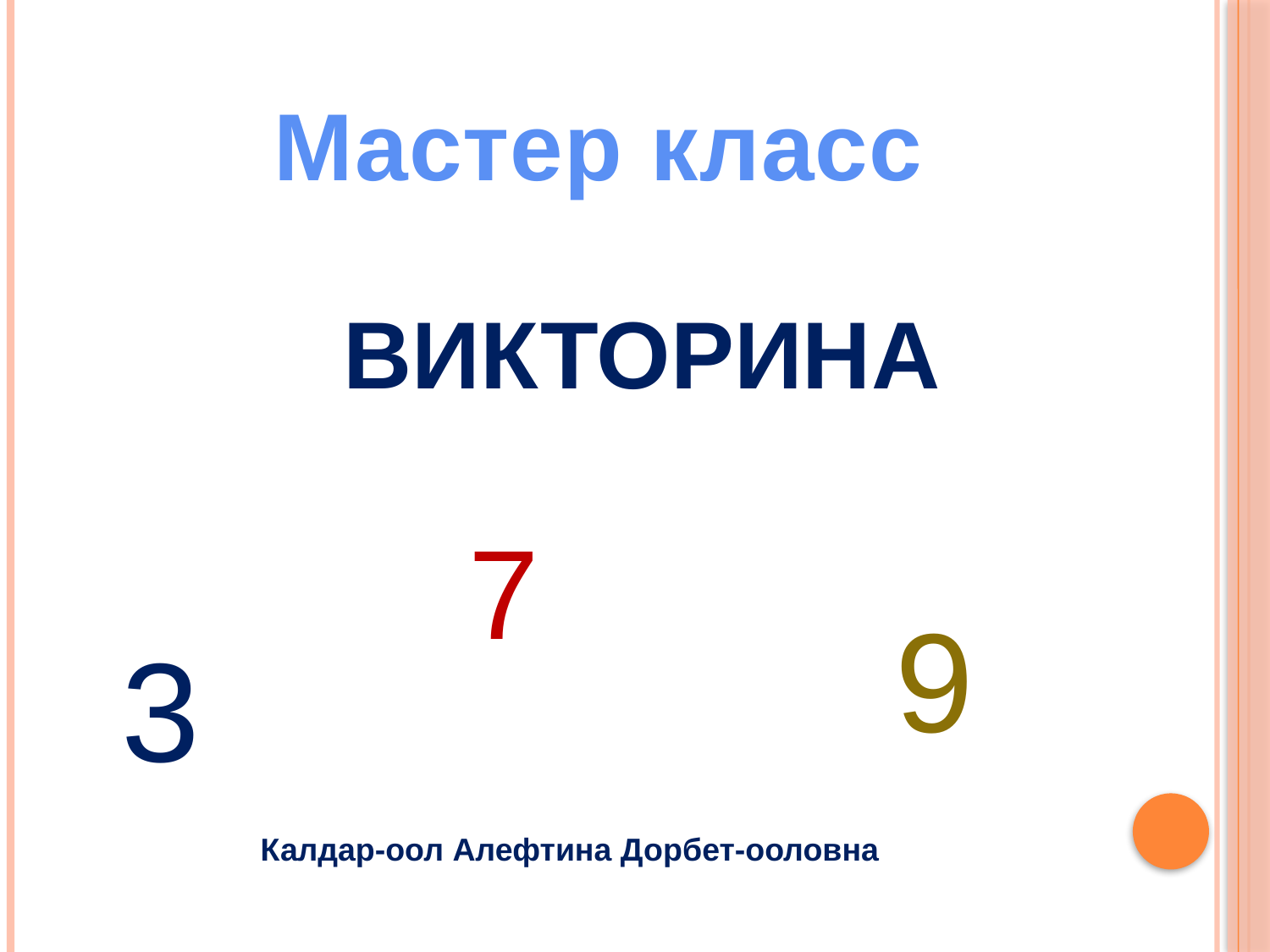

Мастер класс
Викторина
7
9
3

Калдар-оол Алефтина Дорбет-ооловна